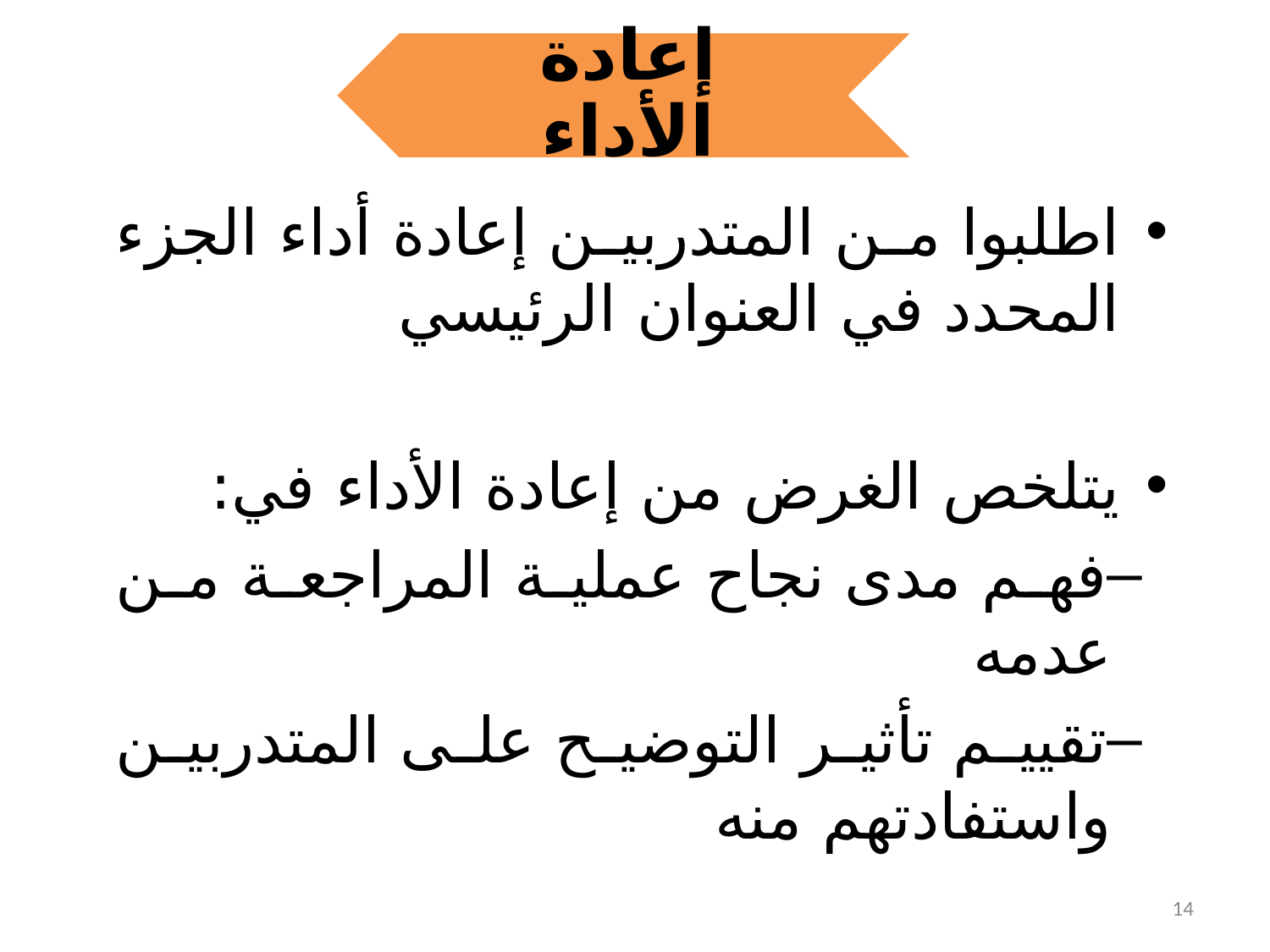

إعادة الأداء
اطلبوا من المتدربين إعادة أداء الجزء المحدد في العنوان الرئيسي

يتلخص الغرض من إعادة الأداء في:
فهم مدى نجاح عملية المراجعة من عدمه
تقييم تأثير التوضيح على المتدربين واستفادتهم منه
14